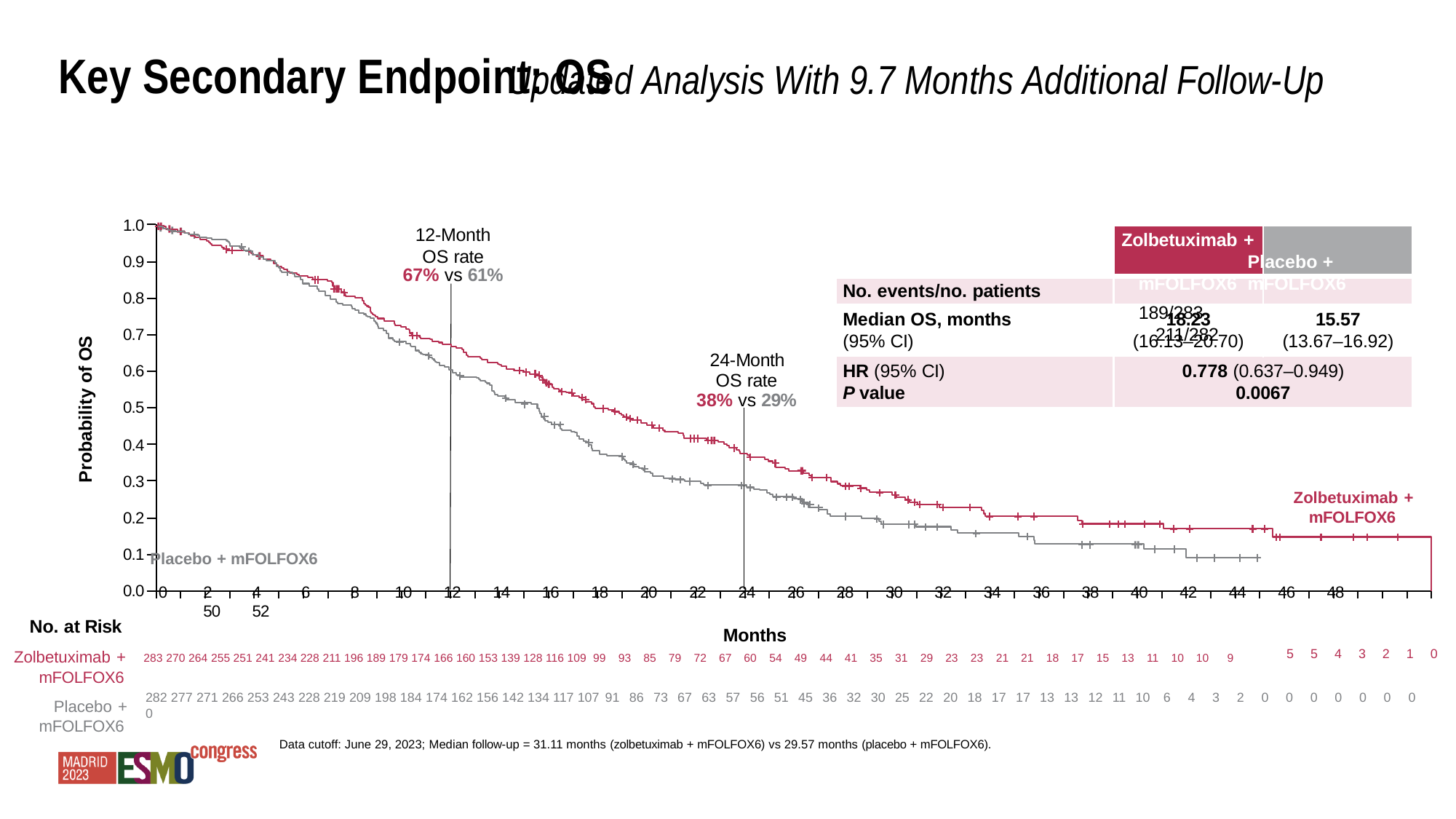

# Key Secondary Endpoint: OS
Updated Analysis With 9.7 Months Additional Follow-Up
1.0
12-Month

Zolbetuximab +		Placebo + mFOLFOX6	mFOLFOX6
189/283	211/282
OS rate
0.9
67% vs 61%
No. events/no. patients
0.8
Median OS, months
(95% CI)
18.23
(16.13–20.70)
15.57
(13.67–16.92)
0.7
Probability of OS
24-Month OS rate 38% vs 29%
HR (95% CI)
P value
0.778 (0.637–0.949)
0.0067
0.6
0.5

0.4
0.3
Zolbetuximab + mFOLFOX6
0.2
0.1
Placebo + mFOLFOX6
0	2	4	6	8	10	12	14	16	18	20	22	24	26	28	30	32	34	36	38	40	42	44	46	48	50	52

5  5  4  3  2  1  0
0.0
No. at Risk
Months
Zolbetuximab +  283 270 264 255 251 241 234 228 211 196 189 179 174 166 160 153 139 128 116 109 99 93 85 79 72 67 60 54 49 44 41 35 31 29 23 23 21 21 18 17 15 13 11 10 10 9
mFOLFOX6
282 277 271 266 253 243 228 219 209 198 184 174 162 156 142 134 117 107 91 86 73 67 63 57 56 51 45 36 32 30 25 22 20 18 17 17 13 13 12 11 10 6  4  3  2  0  0  0  0  0  0  0  0
Placebo + mFOLFOX6
Data cutoff: June 29, 2023; Median follow-up = 31.11 months (zolbetuximab + mFOLFOX6) vs 29.57 months (placebo + mFOLFOX6).